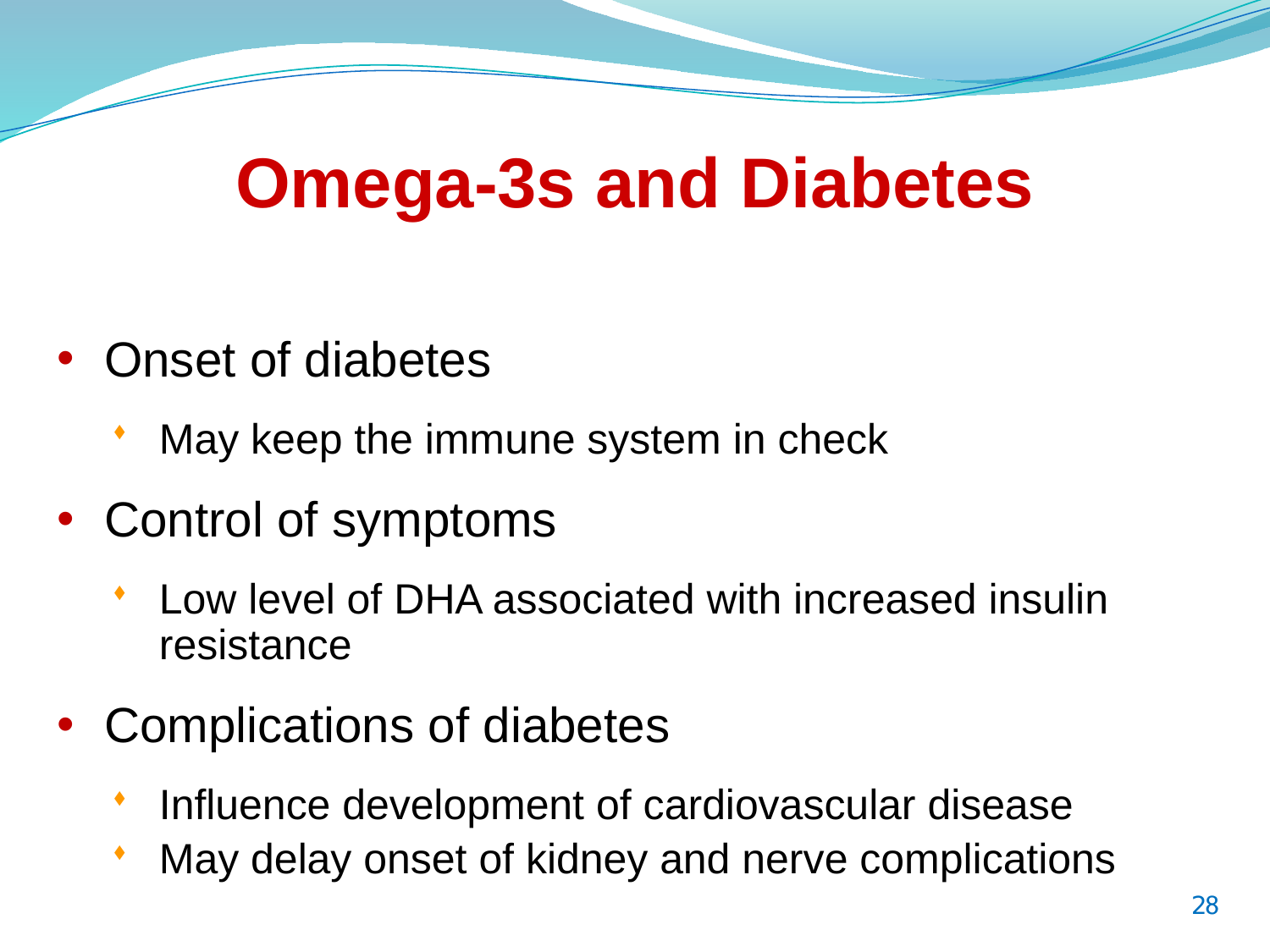

# Omega-3s and Diabetes
Onset of diabetes
May keep the immune system in check
Control of symptoms
Low level of DHA associated with increased insulin resistance
Complications of diabetes
Influence development of cardiovascular disease
May delay onset of kidney and nerve complications

28